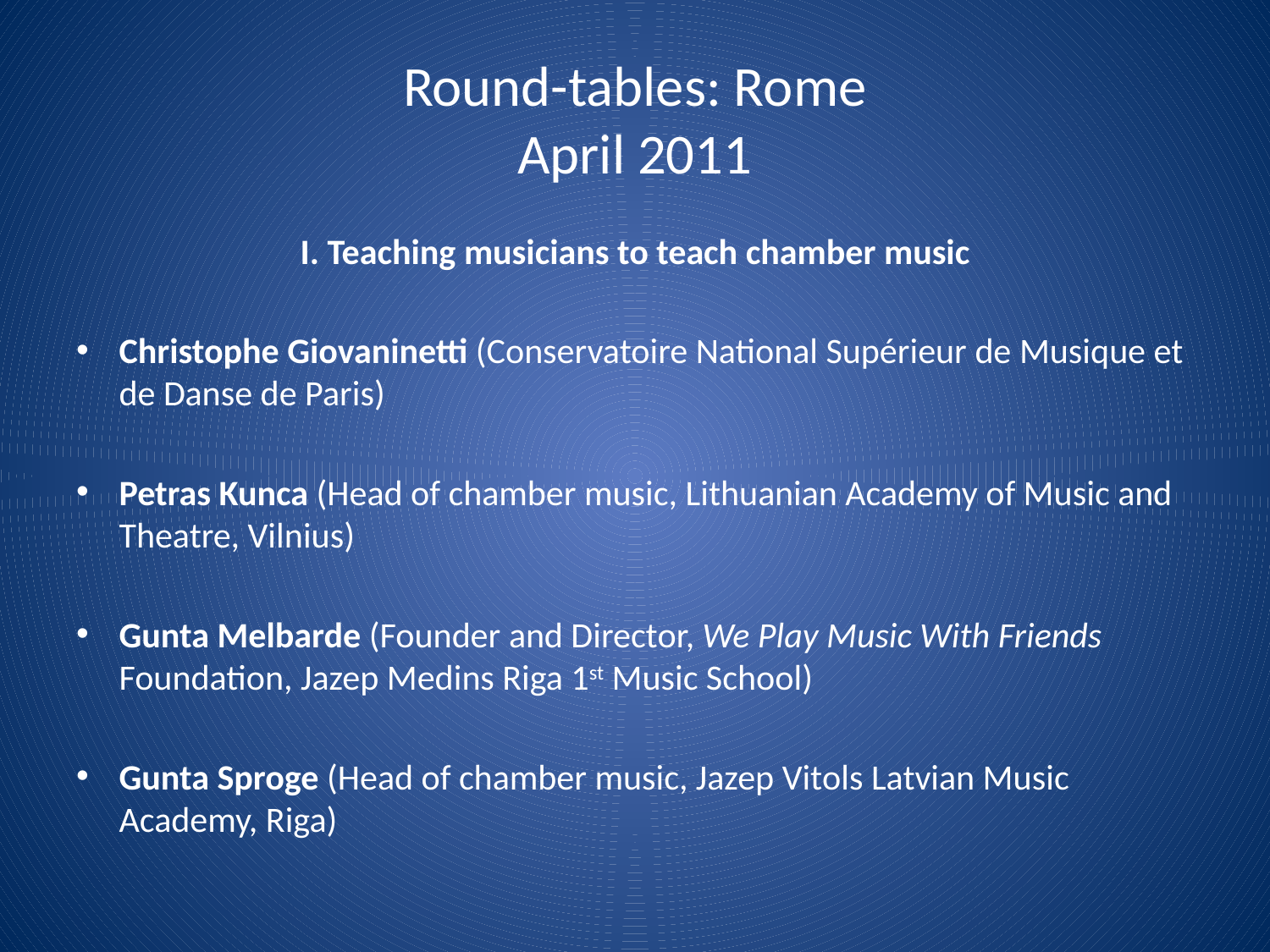

# Round-tables: Rome April 2011
I. Teaching musicians to teach chamber music

Christophe Giovaninetti (Conservatoire National Supérieur de Musique et de Danse de Paris)

Petras Kunca (Head of chamber music, Lithuanian Academy of Music and Theatre, Vilnius)

Gunta Melbarde (Founder and Director, We Play Music With Friends Foundation, Jazep Medins Riga 1st Music School)

Gunta Sproge (Head of chamber music, Jazep Vitols Latvian Music Academy, Riga)